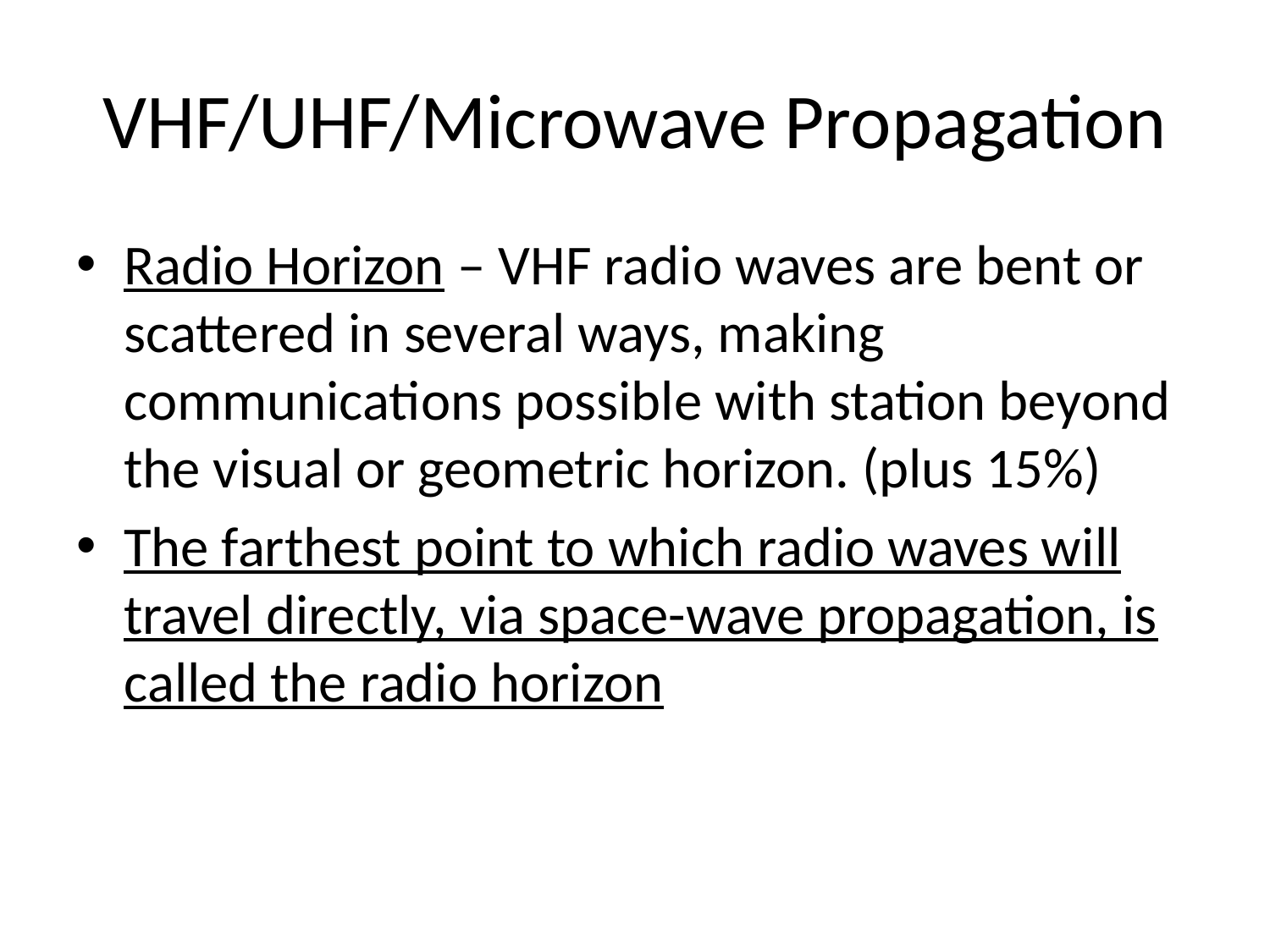

# VHF/UHF/Microwave Propagation
Radio Horizon – VHF radio waves are bent or scattered in several ways, making communications possible with station beyond the visual or geometric horizon. (plus 15%)
The farthest point to which radio waves will travel directly, via space-wave propagation, is called the radio horizon